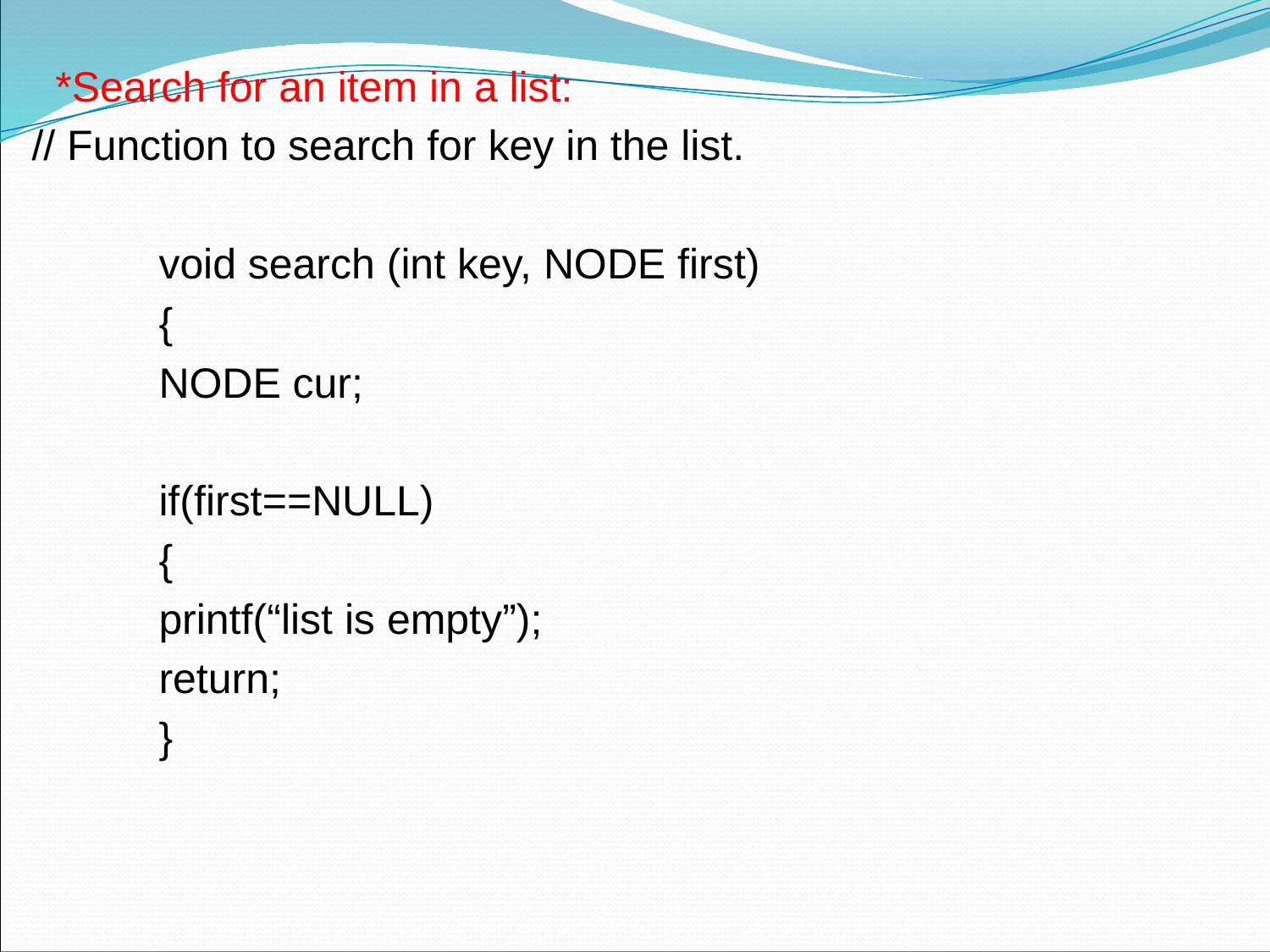

#
  *Search for an item in a list:
// Function to search for key in the list.

	void search (int key, NODE first)
	{
  	NODE cur;

	if(first==NULL)
	{
	printf(“list is empty”);
	return;
	}